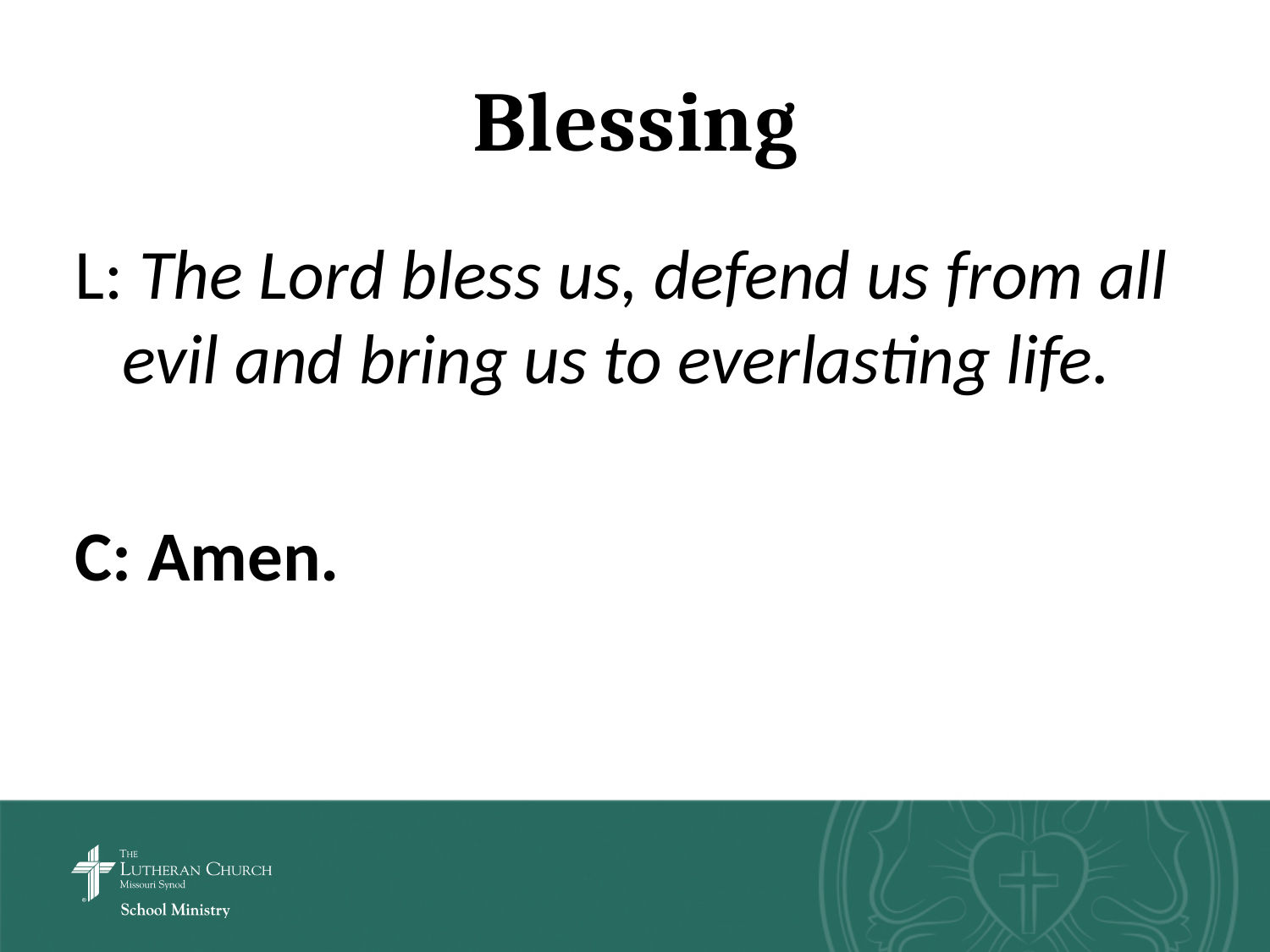

# Blessing
L: The Lord bless us, defend us from all evil and bring us to everlasting life.

C: Amen.